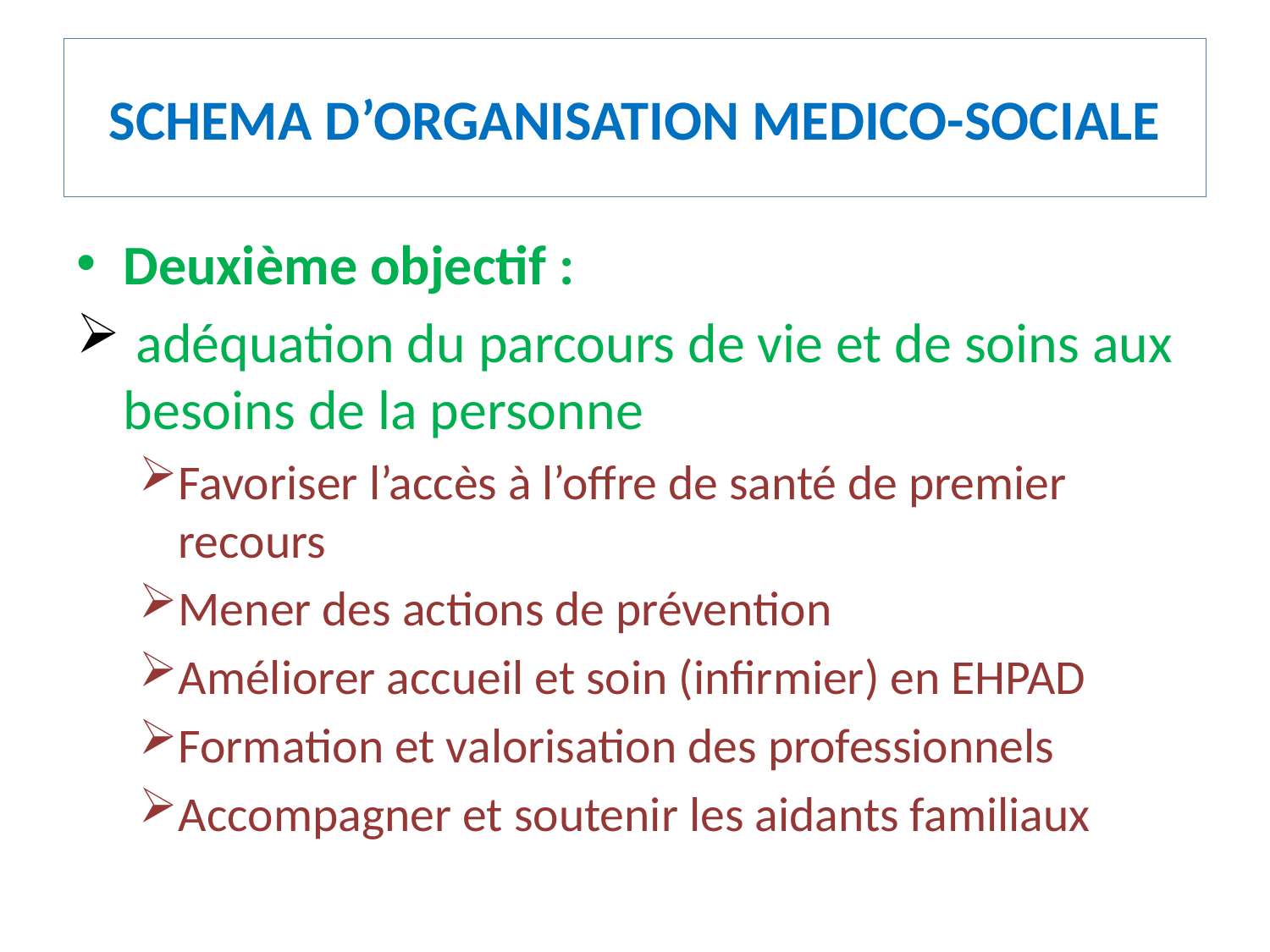

# SCHEMA D’ORGANISATION MEDICO-SOCIALE
Deuxième objectif :
 adéquation du parcours de vie et de soins aux besoins de la personne
Favoriser l’accès à l’offre de santé de premier recours
Mener des actions de prévention
Améliorer accueil et soin (infirmier) en EHPAD
Formation et valorisation des professionnels
Accompagner et soutenir les aidants familiaux